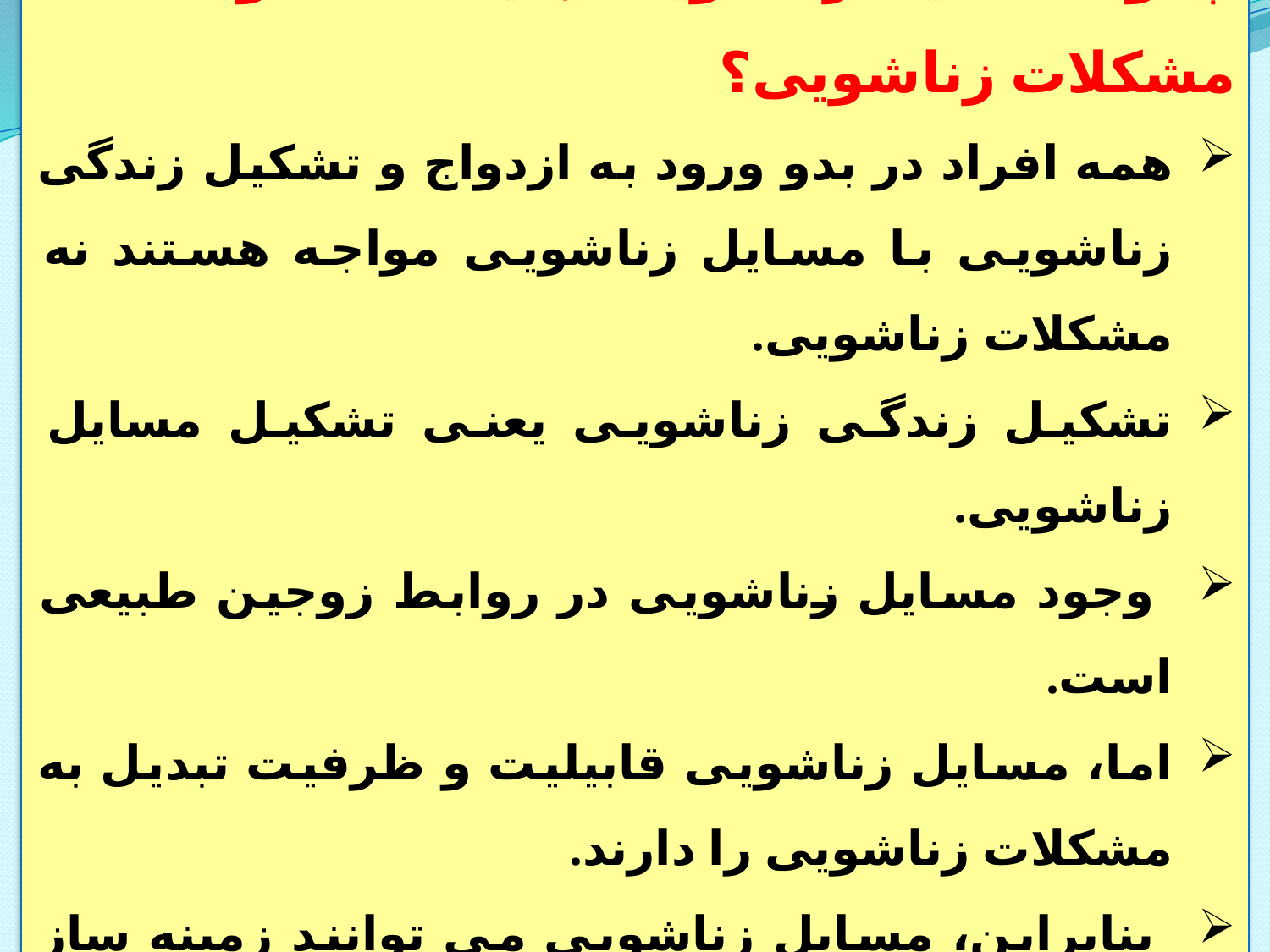

چگونه مسایل زناشویی تبدیل می شوند مشکلات زناشویی؟
همه افراد در بدو ورود به ازدواج و تشکیل زندگی زناشویی با مسایل زناشویی مواجه هستند نه مشکلات زناشویی.
تشکیل زندگی زناشویی یعنی تشکیل مسایل زناشویی.
 وجود مسایل زناشویی در روابط زوجین طبیعی است.
اما، مسایل زناشویی قابیلیت و ظرفیت تبدیل به مشکلات زناشویی را دارند.
 بنابراین، مسایل زناشویی می توانند زمينه‌ ساز اختلافات زناشویی شوند و می توانند پيوند زناشويي را تهديد ‌و تخریب كنند .